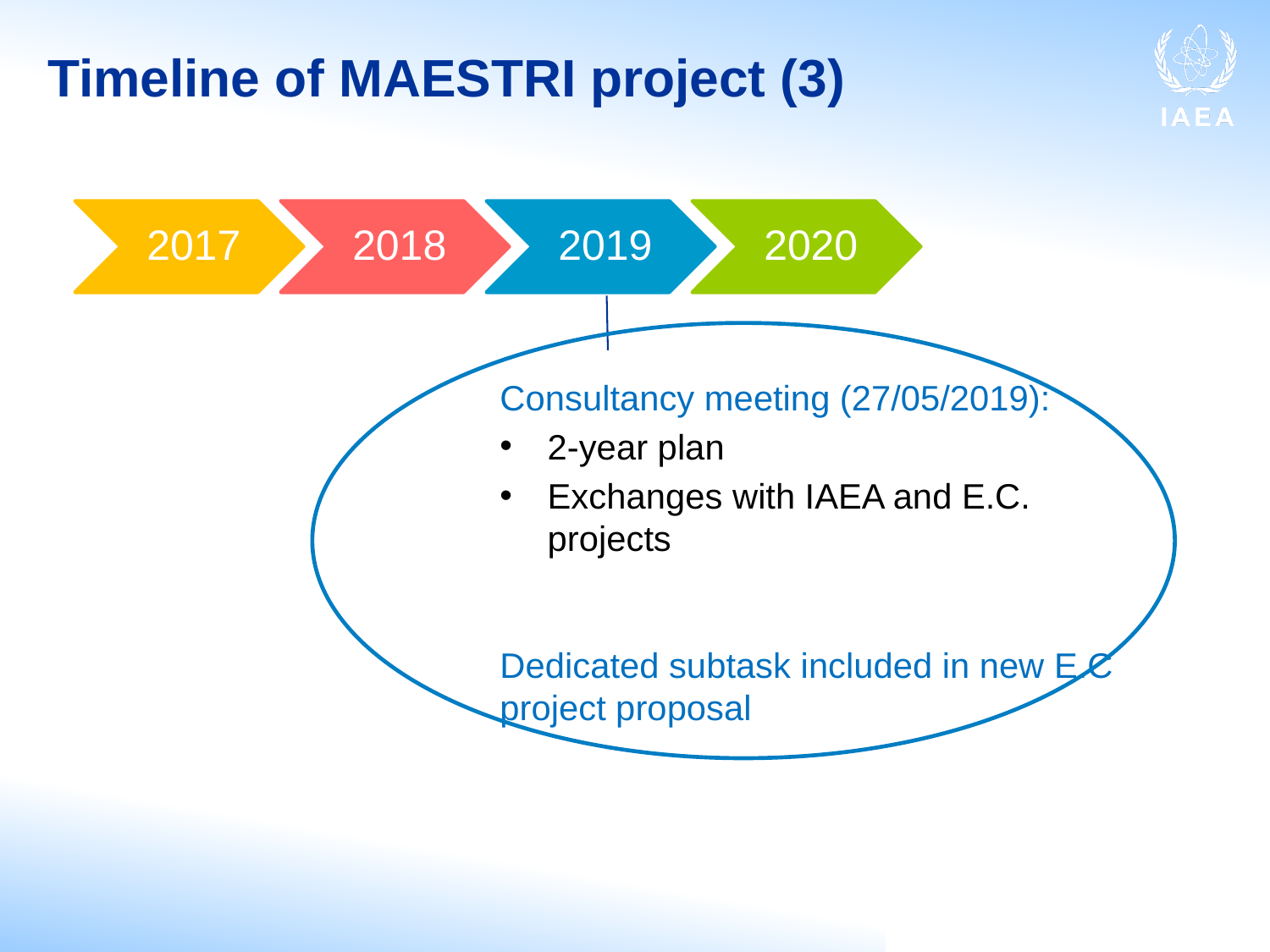

# Timeline of MAESTRI project (3)
2017
2018
2019
2020

Consultancy meeting (27/05/2019):
2-year plan
Exchanges with IAEA and E.C. projects

Dedicated subtask included in new E.C project proposal